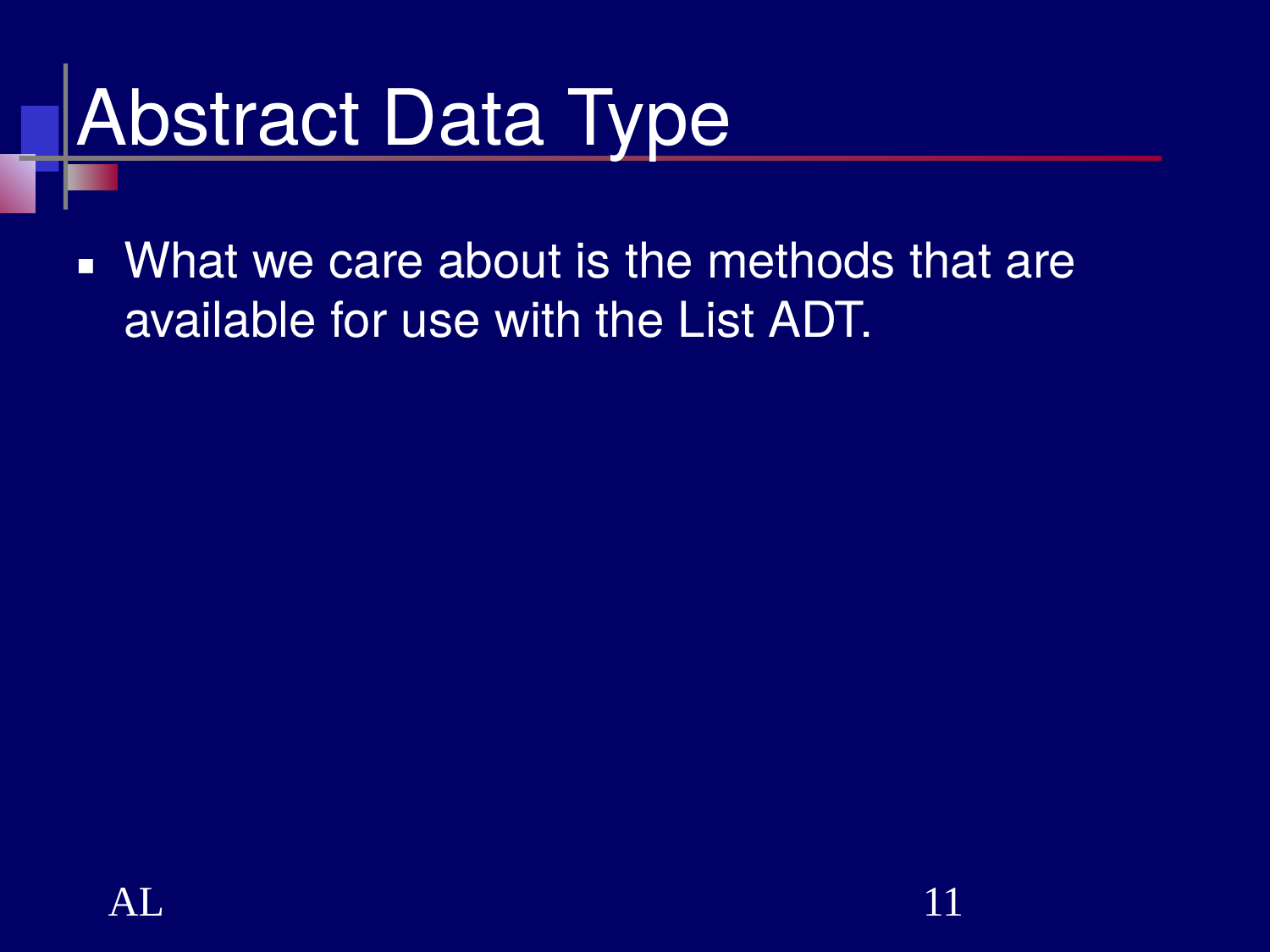

# Abstract Data Type
What we care about is the methods that are available for use with the List ADT.
AL
11